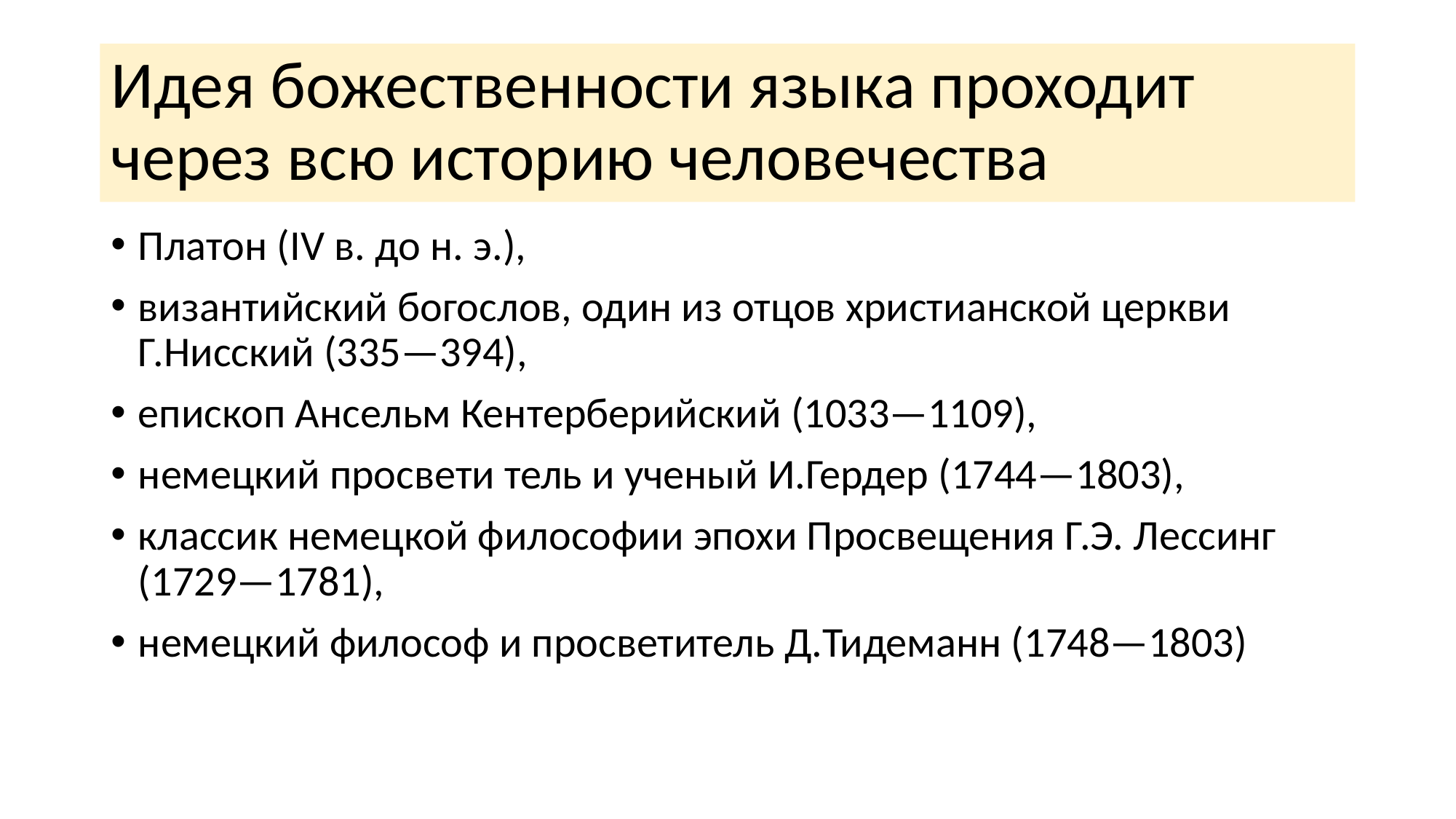

# Идея божественности языка проходит через всю историю человечества
Платон (IV в. до н. э.),
византийский богослов, один из отцов христианской церкви Г.Нисский (335—394),
епископ Ансельм Кентерберийский (1033—1109),
немецкий просвети тель и ученый И.Гердер (1744—1803),
классик немецкой философии эпохи Просвещения Г.Э. Лессинг (1729—1781),
немецкий философ и просветитель Д.Тидеманн (1748—1803)